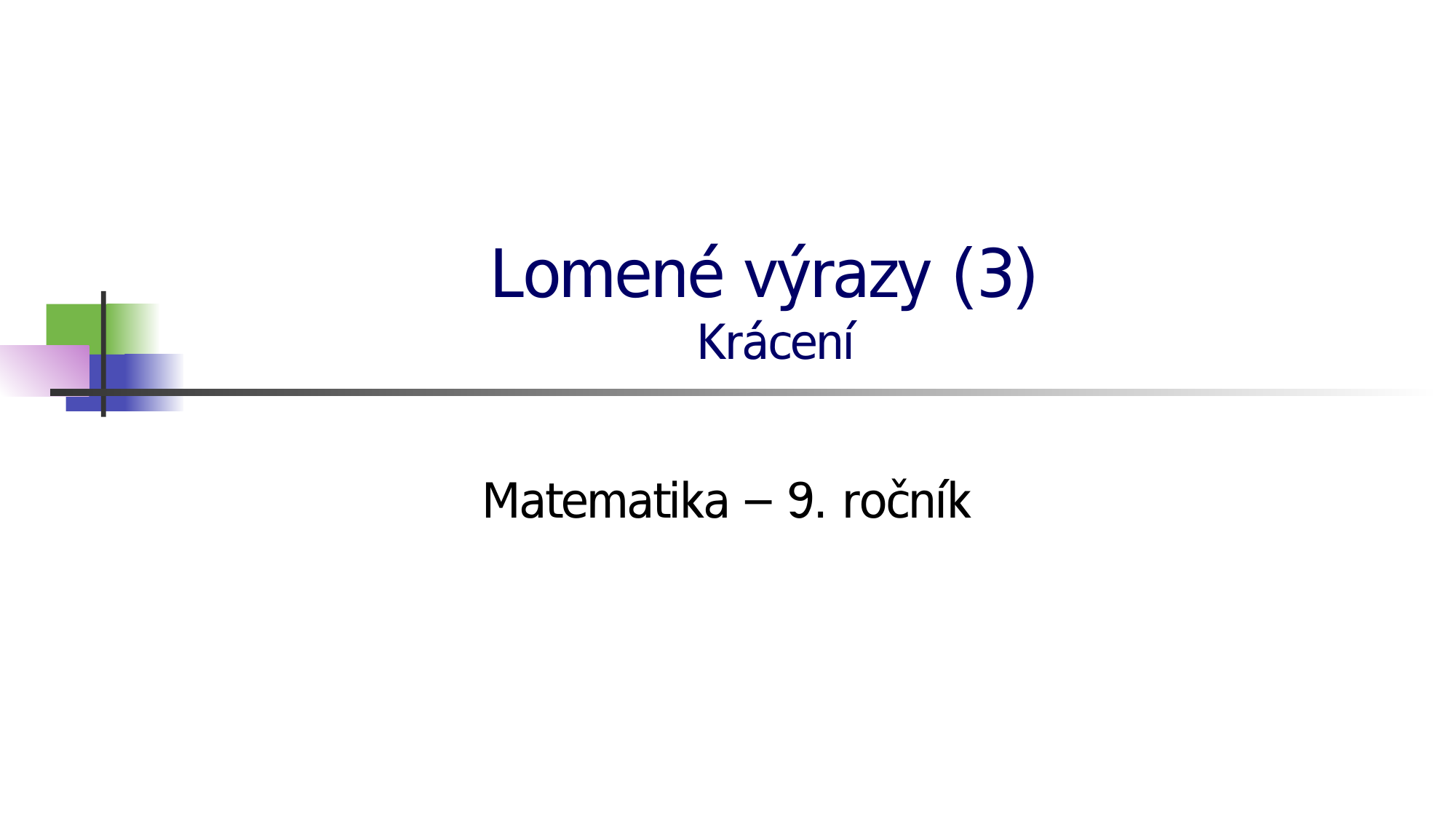

# Lomené výrazy (3) Krácení
Matematika – 9. ročník